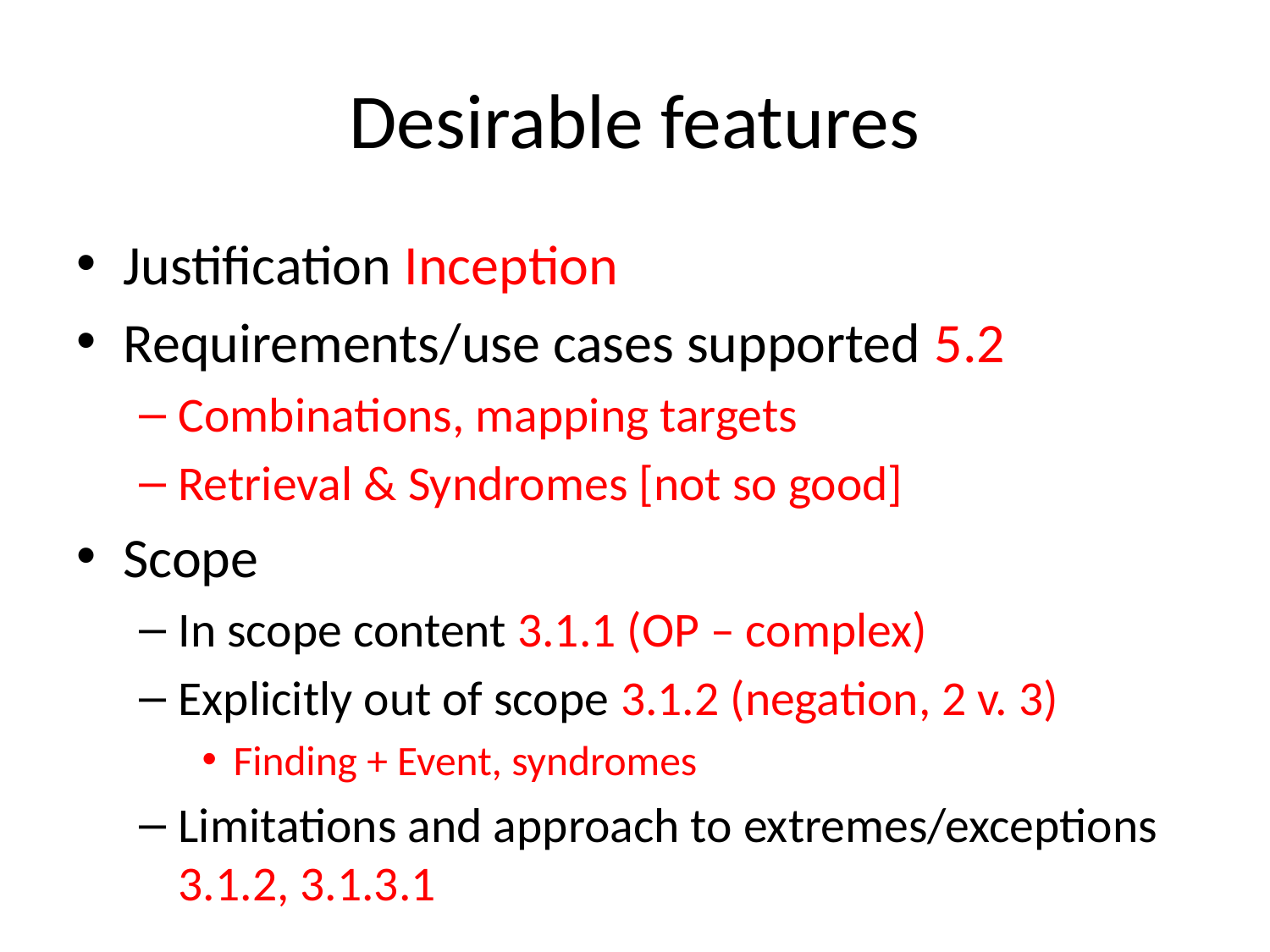

# Desirable features
Justification Inception
Requirements/use cases supported 5.2
Combinations, mapping targets
Retrieval & Syndromes [not so good]
Scope
In scope content 3.1.1 (OP – complex)
Explicitly out of scope 3.1.2 (negation, 2 v. 3)
Finding + Event, syndromes
Limitations and approach to extremes/exceptions 3.1.2, 3.1.3.1